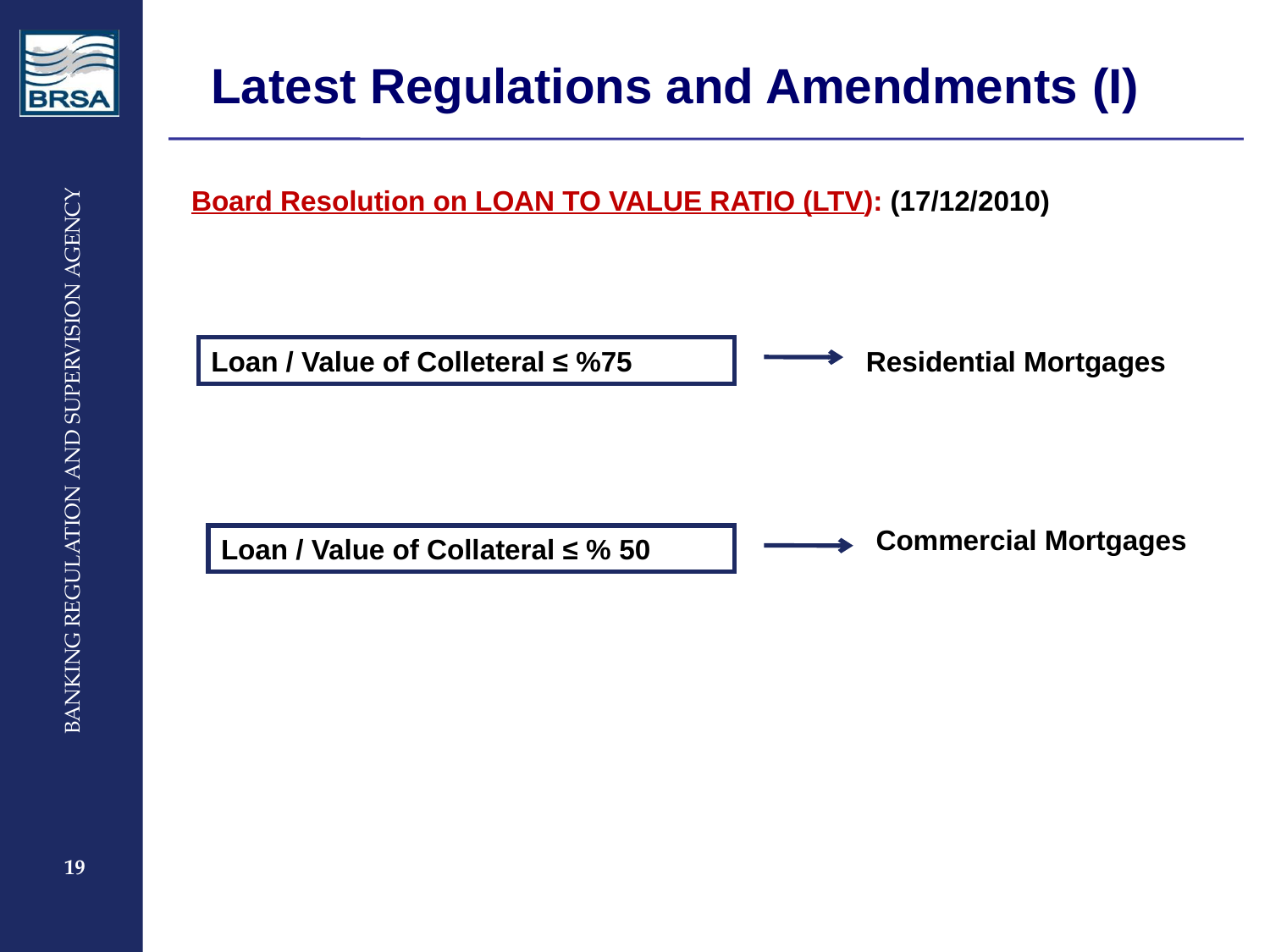

# Latest Regulations and Amendments (I)

Board Resolution on LOAN TO VALUE RATIO (LTV): (17/12/2010)

Loan / Value of Colleteral ≤ %75
Residential Mortgages
Commercial Mortgages

Loan / Value of Collateral ≤ % 50